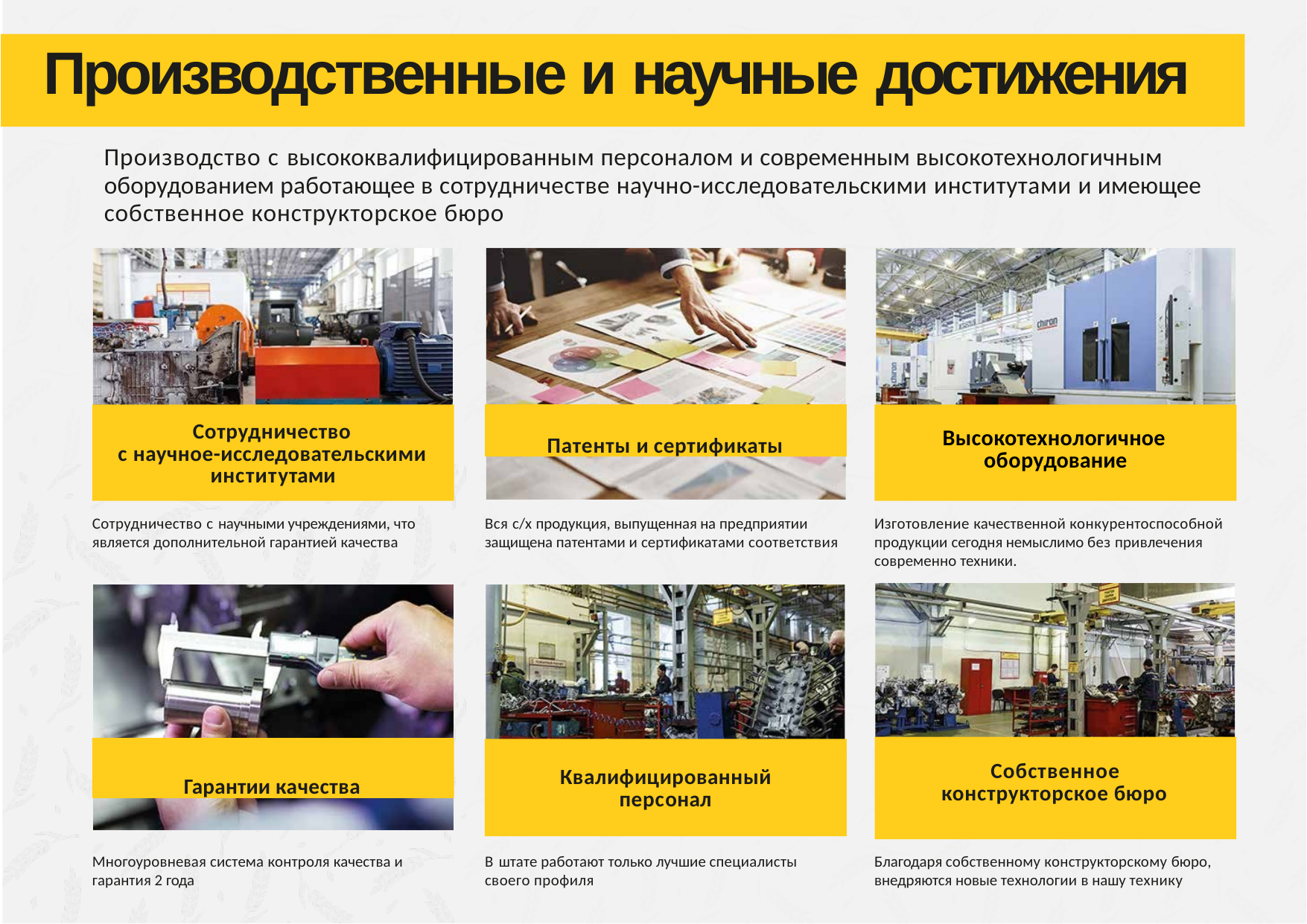

# Производственные и научные достижения

Производство с высококвалифицированным персоналом и современным высокотехнологичным  оборудованием работающее в сотрудничестве научно-исследовательскими институтами и имеющее  собственное конструкторское бюро

Патенты и сертификаты

Сотрудничество
Высокотехнологичное
с научное-исследовательскими
оборудование
институтами

Сотрудничество с научными учреждениями, что  является дополнительной гарантией качества
Вся с/х продукция, выпущенная на предприятии  защищена патентами и сертификатами соответствия
Изготовление качественной конкурентоспособной  продукции сегодня немыслимо без привлечения  современно техники.

Гарантии качества

Собственное
Квалифицированный
конструкторское бюро
персонал
Многоуровневая система контроля качества и  гарантия 2 года
В штате работают только лучшие специалисты  своего профиля
Благодаря собственному конструкторскому бюро,  внедряются новые технологии в нашу технику